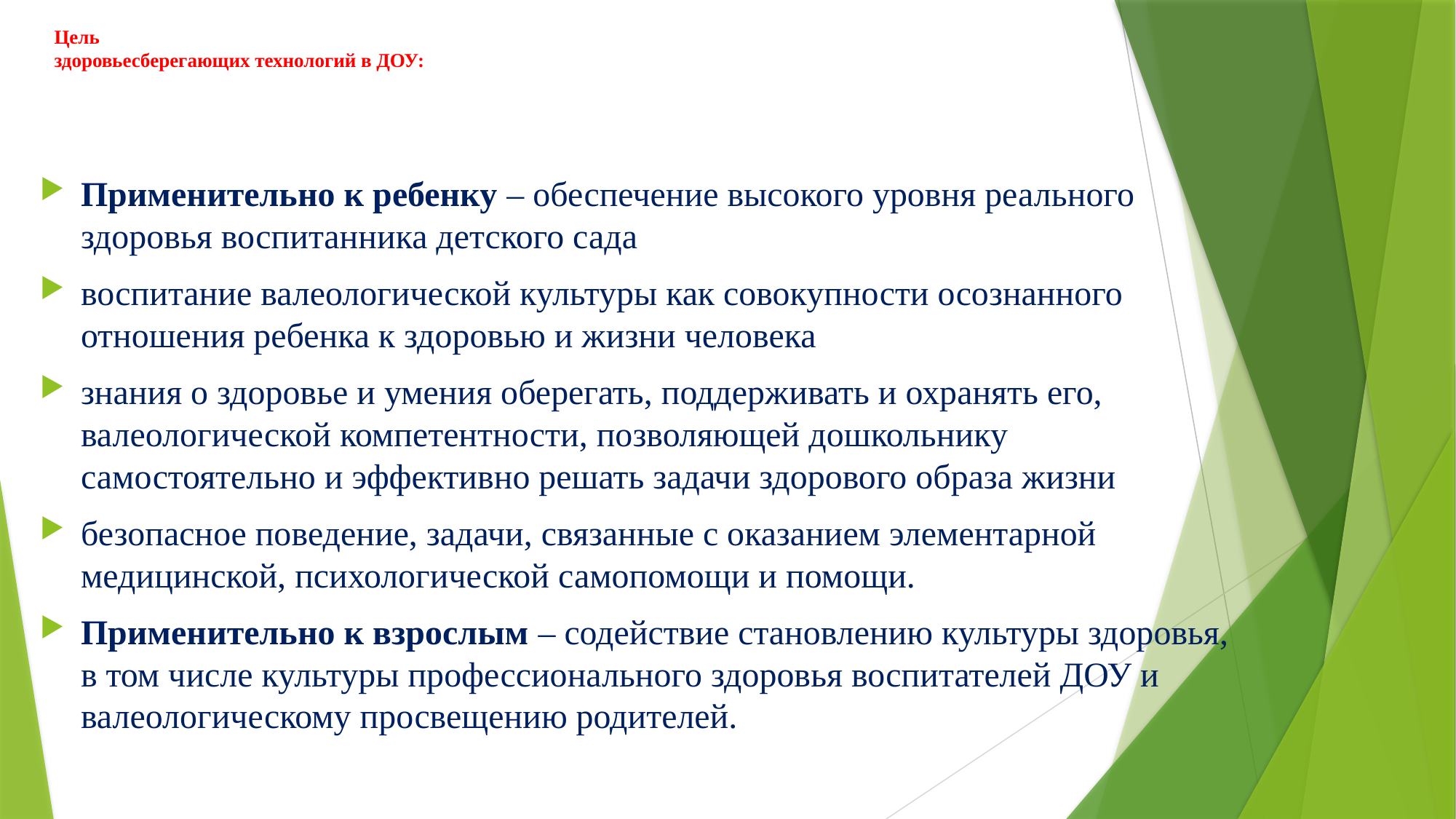

# Цель здоровьесберегающих технологий в ДОУ:
Применительно к ребенку – обеспечение высокого уровня реального здоровья воспитанника детского сада
воспитание валеологической культуры как совокупности осознанного отношения ребенка к здоровью и жизни человека
знания о здоровье и умения оберегать, поддерживать и охранять его, валеологической компетентности, позволяющей дошкольнику самостоятельно и эффективно решать задачи здорового образа жизни
безопасное поведение, задачи, связанные с оказанием элементарной медицинской, психологической самопомощи и помощи.
Применительно к взрослым – содействие становлению культуры здоровья, в том числе культуры профессионального здоровья воспитателей ДОУ и валеологическому просвещению родителей.